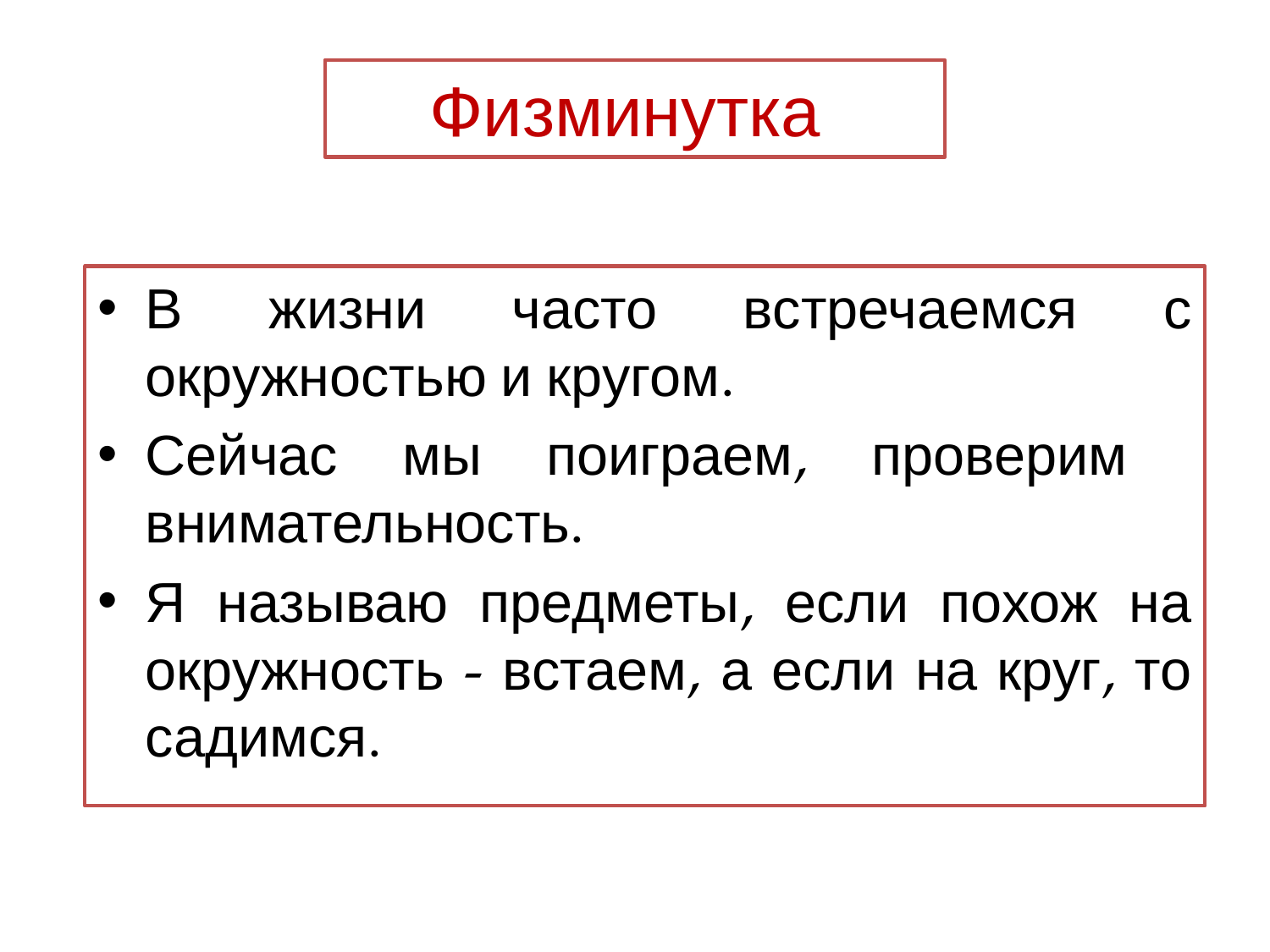

Физминутка
В жизни часто встречаемся с окружностью и кругом.
Сейчас мы поиграем, проверим  внимательность.
Я называю предметы, если похож на окружность - встаем, а если на круг, то садимся.